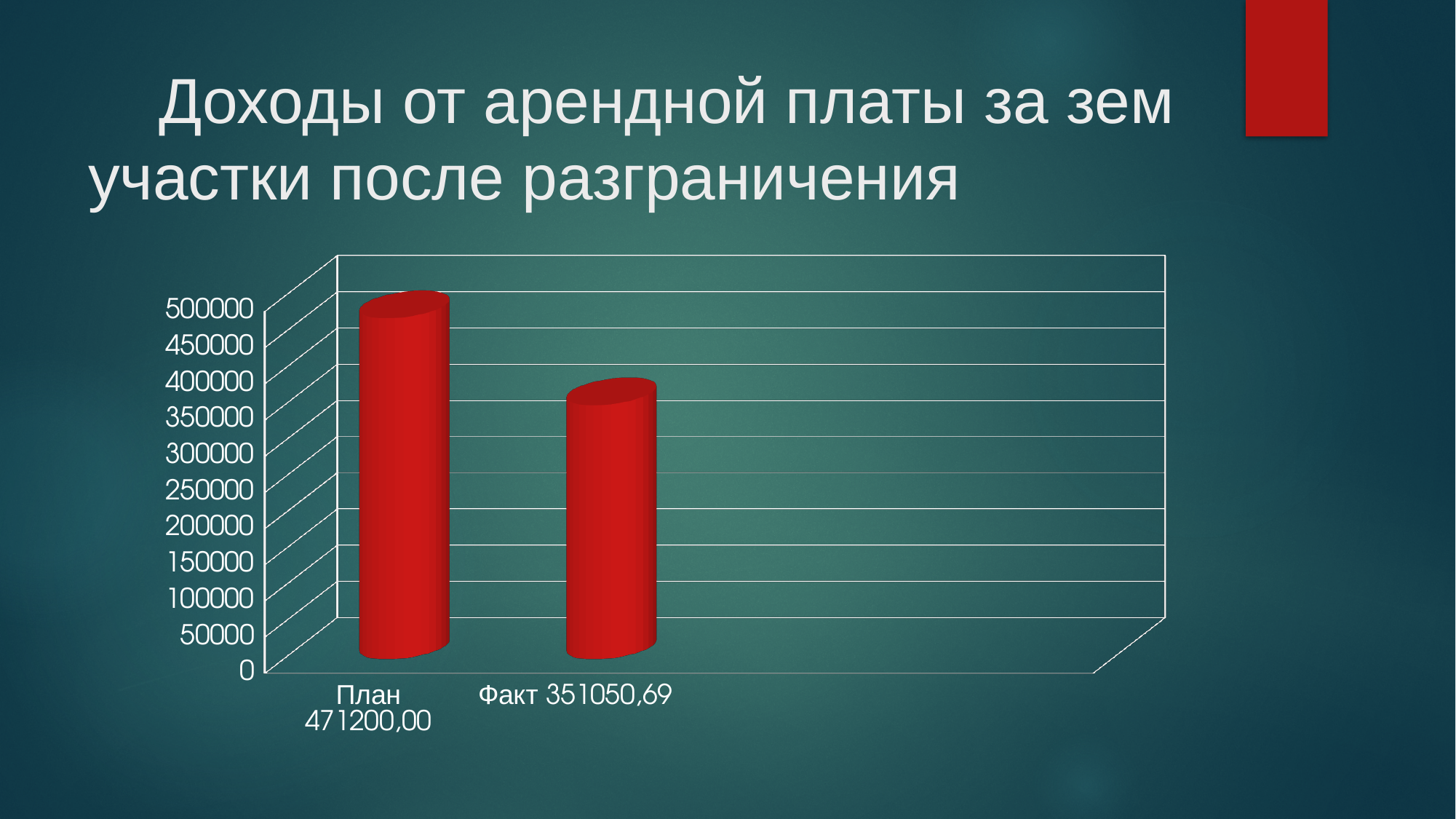

# Доходы от арендной платы за зем участки после разграничения

[unsupported chart]